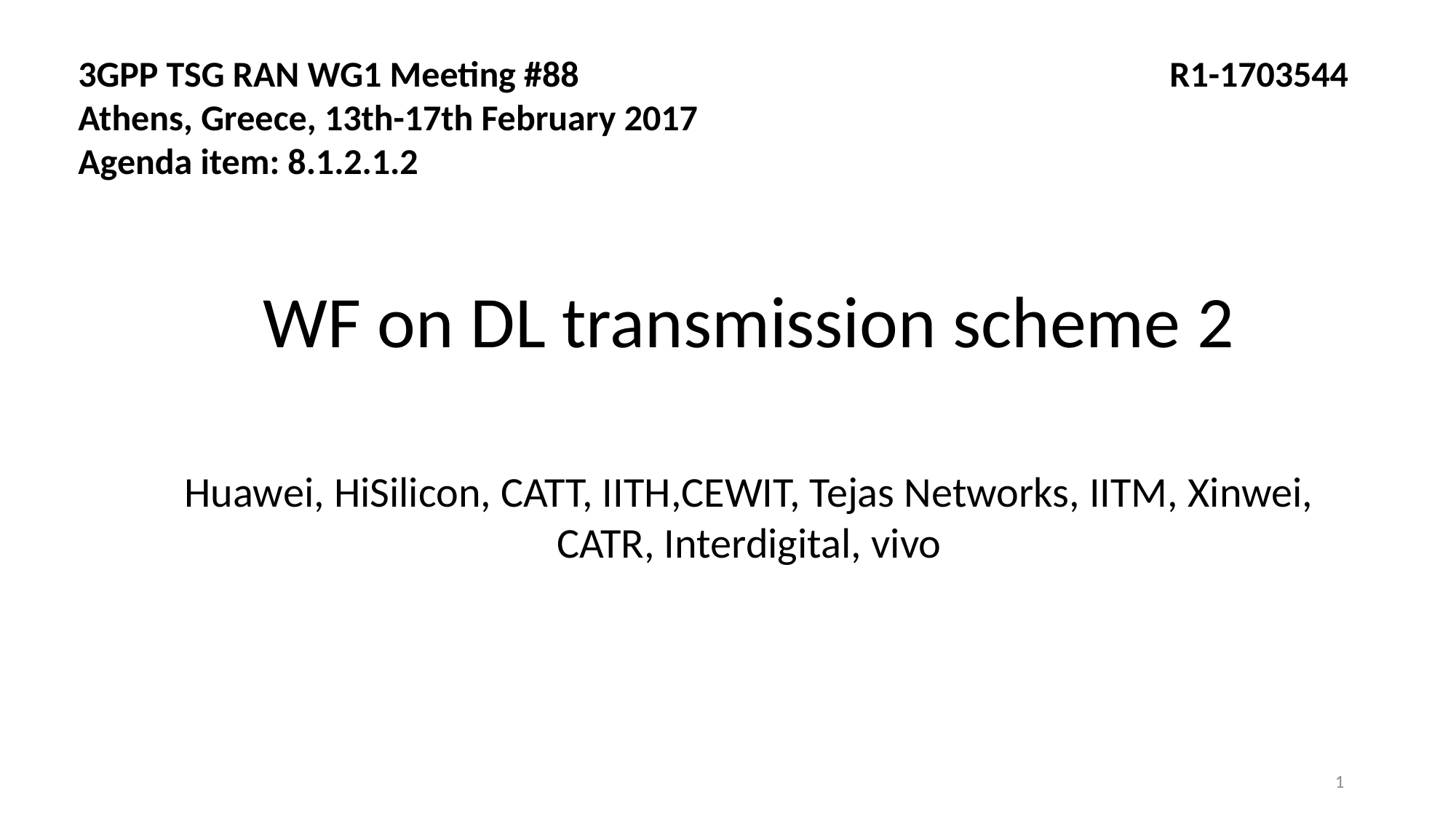

3GPP TSG RAN WG1 Meeting #88                                      			R1-1703544
Athens, Greece, 13th-17th February 2017
Agenda item: 8.1.2.1.2
WF on DL transmission scheme 2

Huawei, HiSilicon, CATT, IITH,CEWIT, Tejas Networks, IITM, Xinwei, CATR, Interdigital, vivo
1